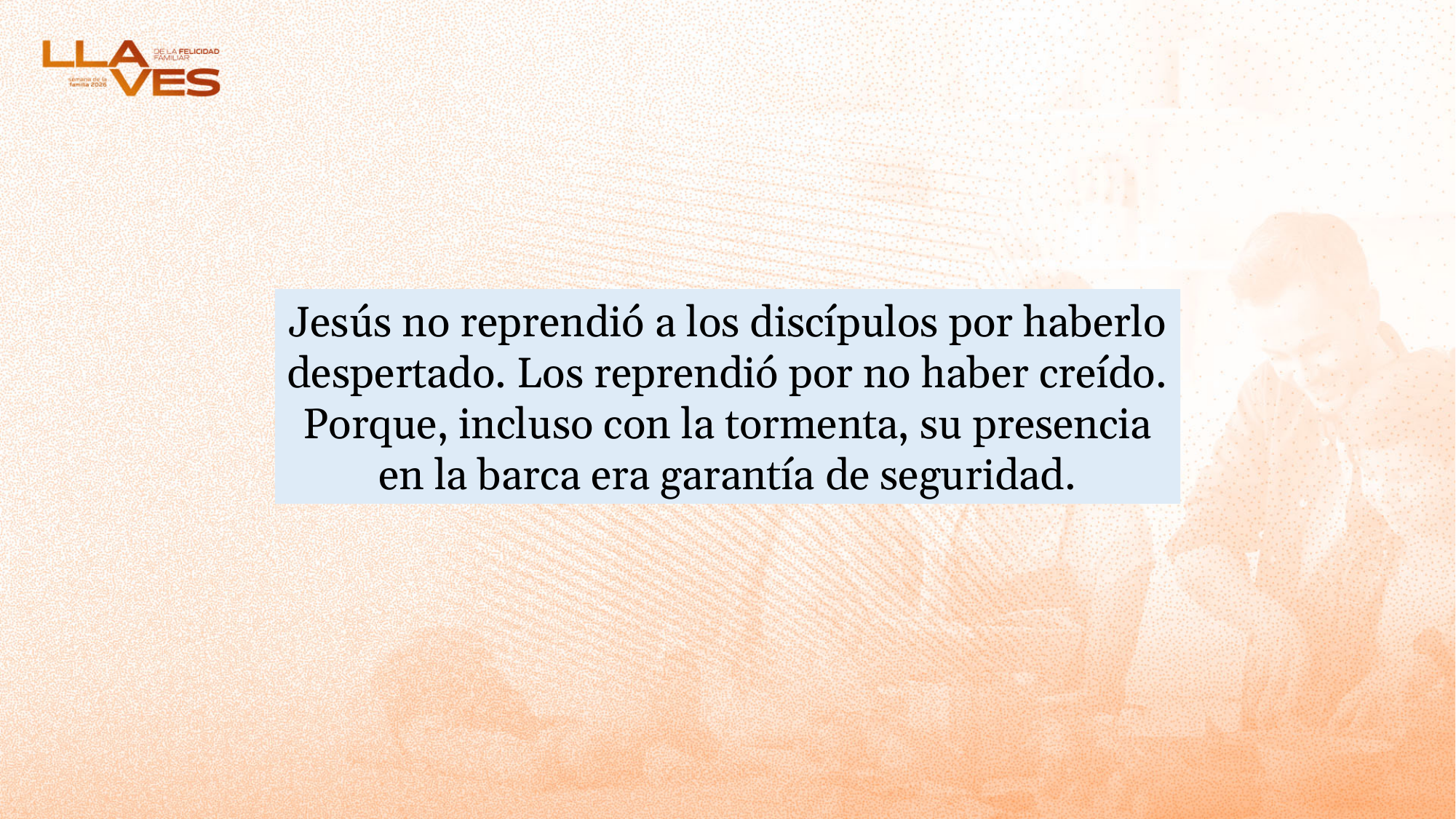

Jesús no reprendió a los discípulos por haberlo despertado. Los reprendió por no haber creído. Porque, incluso con la tormenta, su presencia en la barca era garantía de seguridad.